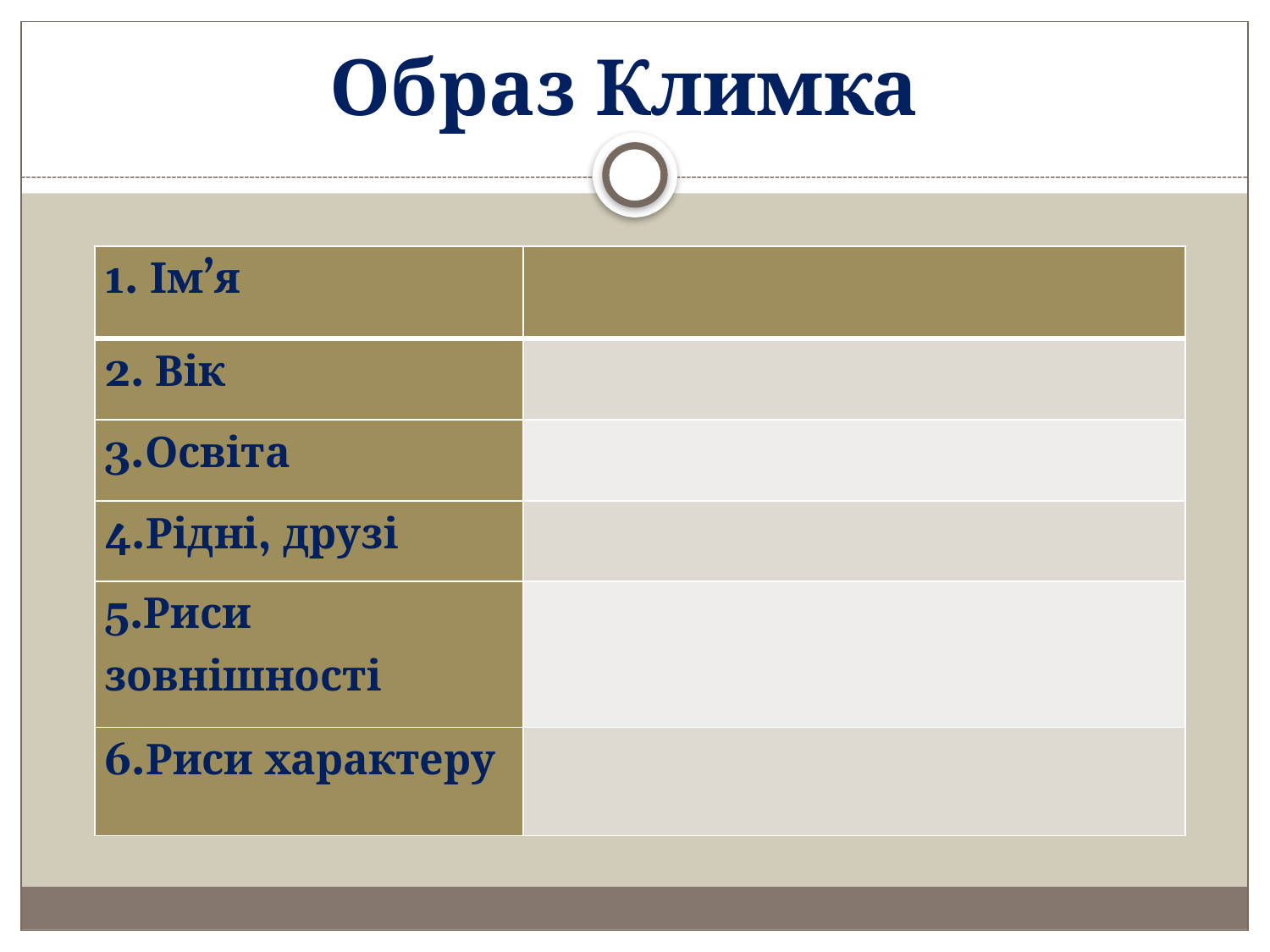

# Образ Климка
| 1. Ім’я |  |
| --- | --- |
| 2. Вік |  |
| 3.Освіта |  |
| 4.Рідні, друзі |  |
| 5.Риси зовнішності |  |
| 6.Риси характеру |  |